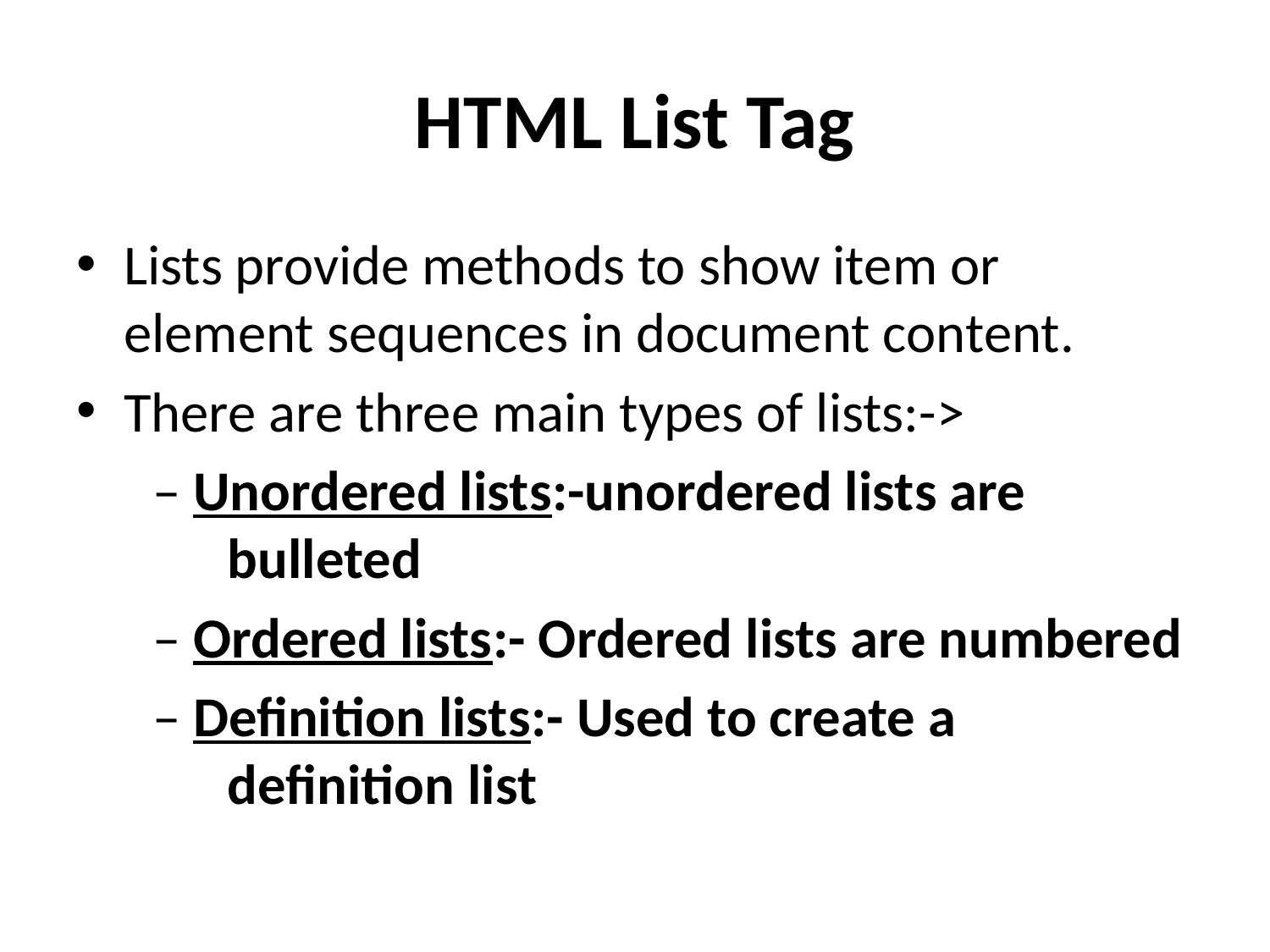

# HTML List Tag
Lists provide methods to show item or element sequences in document content.
There are three main types of lists:->
      – Unordered lists:-unordered lists are bulleted
      – Ordered lists:- Ordered lists are numbered
      – Definition lists:- Used to create a definition list